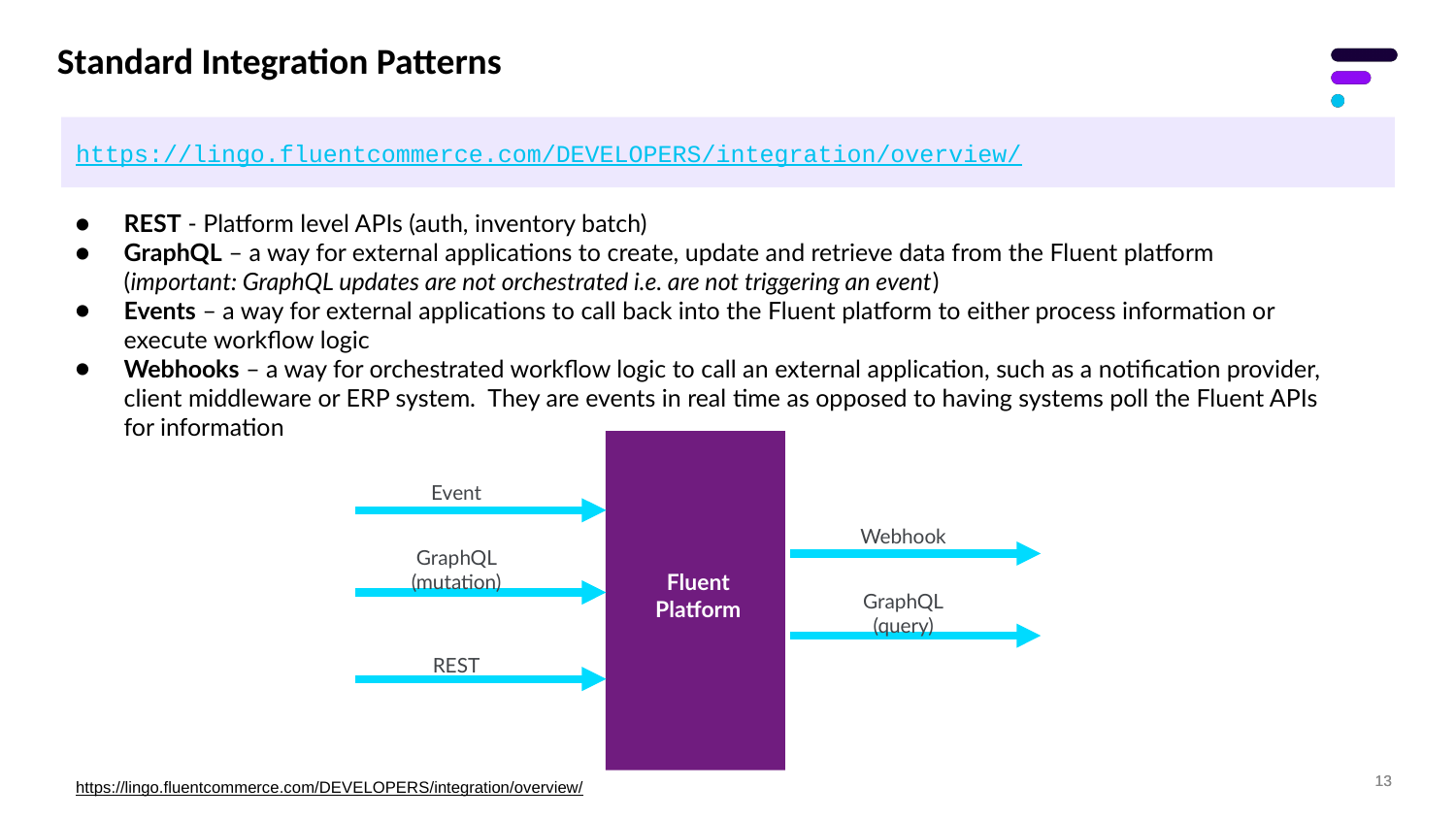

# Standard Integration Patterns
https://lingo.fluentcommerce.com/DEVELOPERS/integration/overview/
REST - Platform level APIs (auth, inventory batch)
GraphQL – a way for external applications to create, update and retrieve data from the Fluent platform
(important: GraphQL updates are not orchestrated i.e. are not triggering an event)
Events – a way for external applications to call back into the Fluent platform to either process information or execute workflow logic
Webhooks – a way for orchestrated workflow logic to call an external application, such as a notification provider, client middleware or ERP system.  They are events in real time as opposed to having systems poll the Fluent APIs for information

Event
GraphQL (mutation)
REST
Webhook
GraphQL
(query)
Fluent
Platform
https://lingo.fluentcommerce.com/DEVELOPERS/integration/overview/